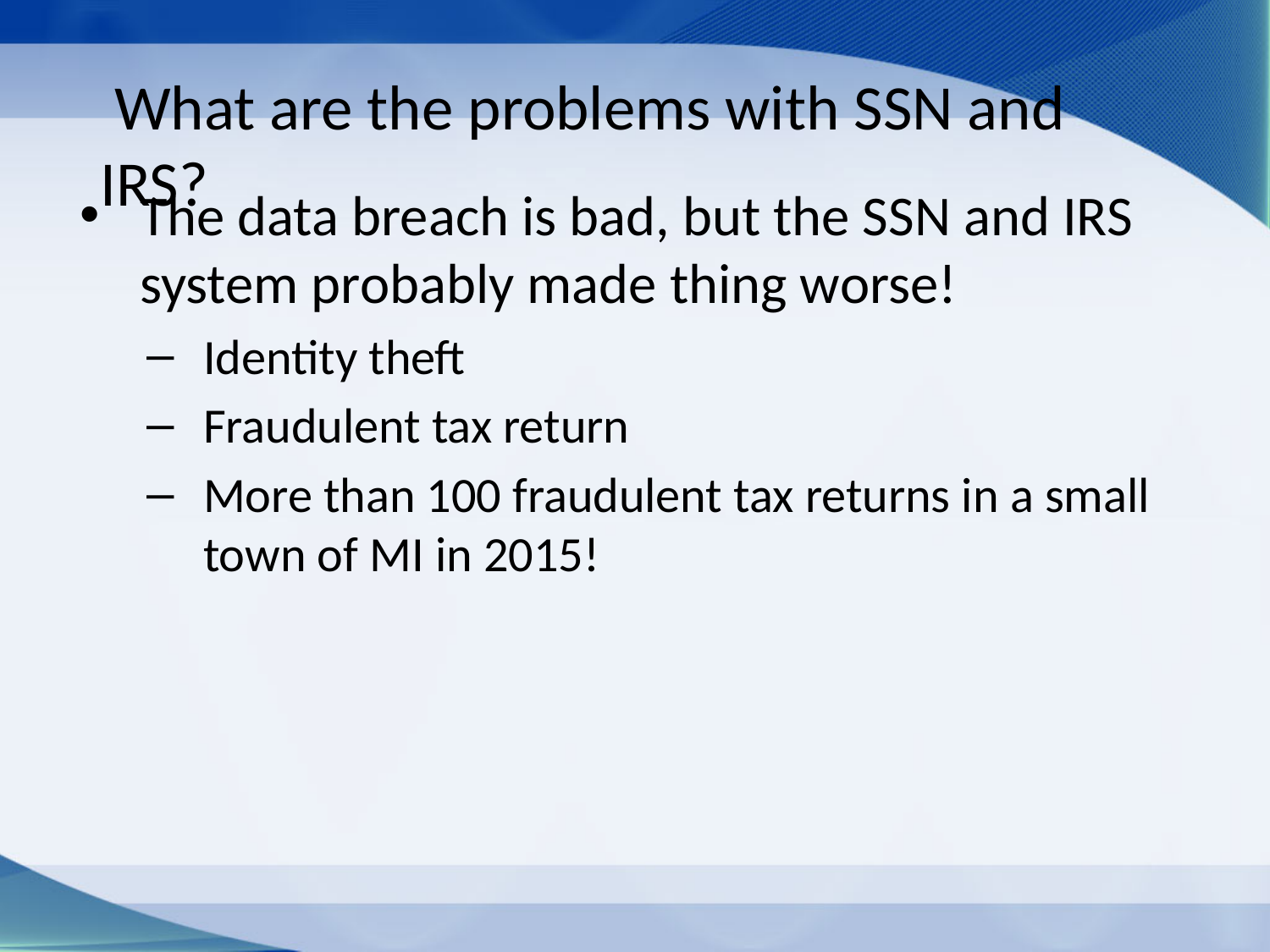

# What are the problems with SSN and IRS?
The data breach is bad, but the SSN and IRS system probably made thing worse!
Identity theft
Fraudulent tax return
More than 100 fraudulent tax returns in a small town of MI in 2015!